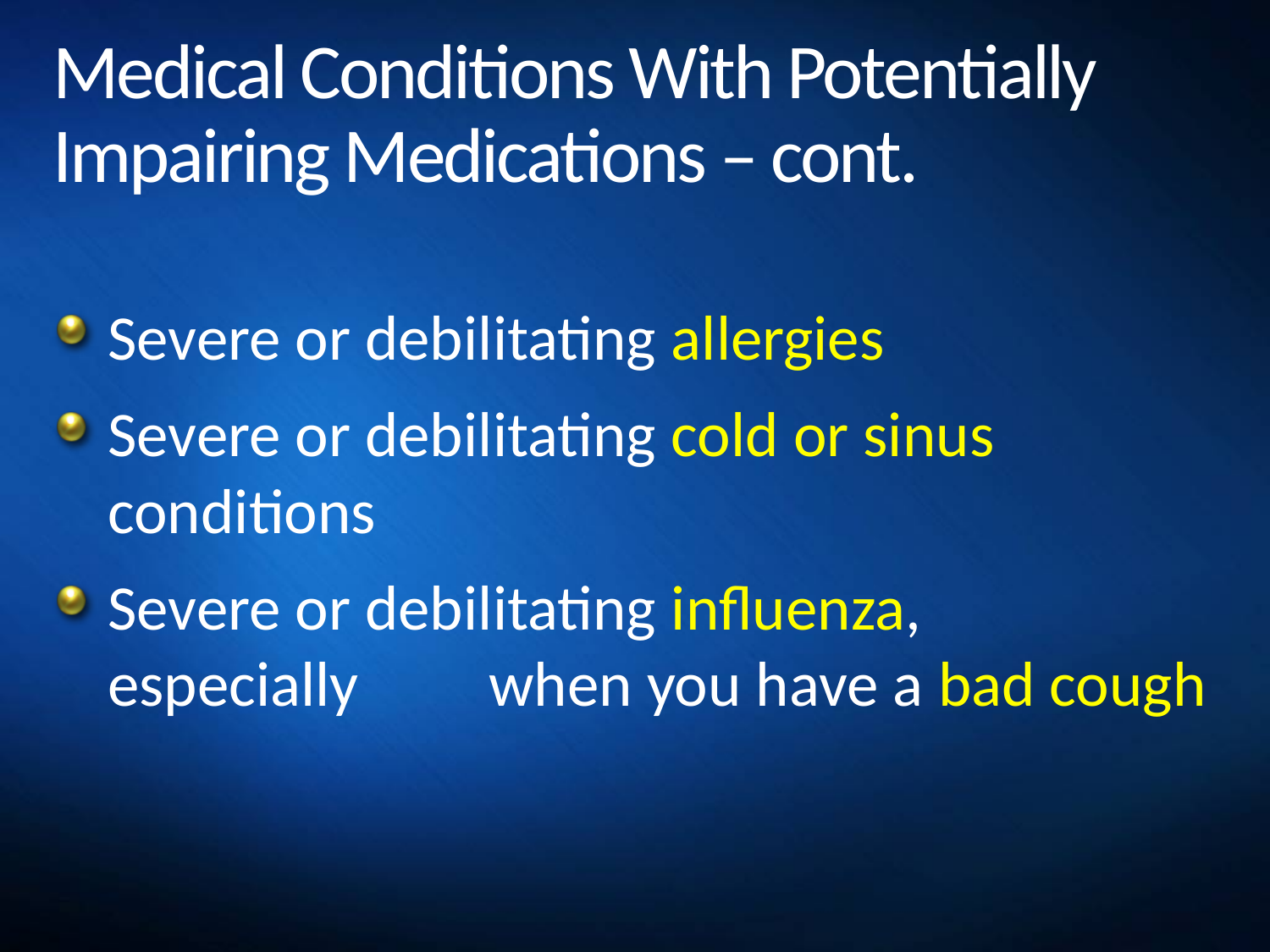

# Medical Conditions With Potentially Impairing Medications – cont.
Severe or debilitating allergies
Severe or debilitating cold or sinus   	conditions
Severe or debilitating influenza, 	especially 	when you have a bad cough